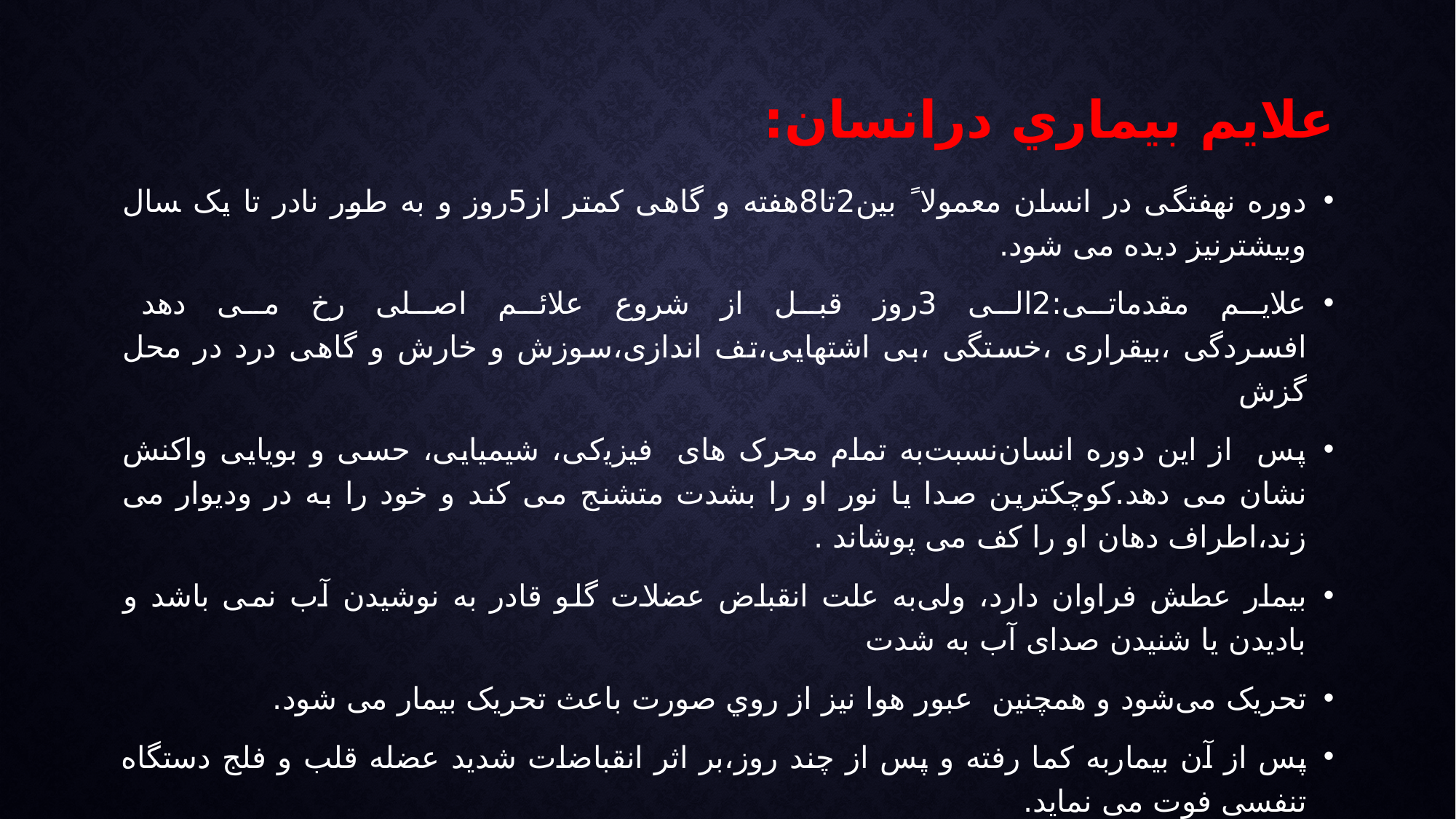

# ﻋﻼﯾﻢ ﺑﯿﻤﺎري دراﻧﺴﺎن:
دوره نهفتگی در اﻧﺴﺎن ﻣﻌﻤﻮﻻ ً ﺑﯿﻦ2ﺗﺎ8ﻫﻔﺘﻪ و گاهی کمتر از5روز و ﺑﻪ ﻃﻮر ﻧﺎدر ﺗﺎ یک ﺴﺎل وبیشترنیز دیده می شود.
علایم مقدماتی:2الی 3روز قبل از شروع علائم اصلی رخ می دهد افسردگی ،بیقراری ،خستگی ،بی اشتهایی،تف اندازی،سوزش و خارش و گاهی درد در محل گزش
پس  از اﯾﻦ دوره اﻧﺴﺎنﻧﺴﺒﺖﺑﻪ ﺗﻤﺎم محرک های  ﻓﯿﺰﯾکی، ﺷﯿﻤﯿﺎیی، حسی و بویایی واکنش نشان می دهد.کوچکترین صدا یا نور او را بشدت متشنج می کند و خود را به در ودیوار می زند،اطراف دهان او را کف می پوشاند .
ﺑﯿﻤﺎر ﻋﻄﺶ ﻓﺮاوان دارد، ولیﺑﻪ ﻋﻠﺖ اﻧﻘﺒﺎض ﻋﻀﻼت گلو ﻗﺎدر ﺑﻪ نوشیدن آب نمی باشد و بادیدن یا شنیدن صدای آب به شدت
تحریک میﺷﻮد و همچنین  ﻋﺒﻮر ﻫﻮا ﻧﯿﺰ از روي ﺻﻮرت ﺑﺎﻋﺚ تحریک بیمار می شود.
پس از آن ﺑﯿﻤﺎرﺑﻪ کما رﻓﺘﻪ و پس از چند روز،ﺑﺮ اﺛﺮ اﻧﻘﺒﺎﺿﺎت ﺷﺪﯾﺪ ﻋﻀﻠﻪ ﻗﻠﺐ و ﻓﻠﺞ دستگاه تنفسی ﻓﻮت می ﻧﻤﺎﯾﺪ.